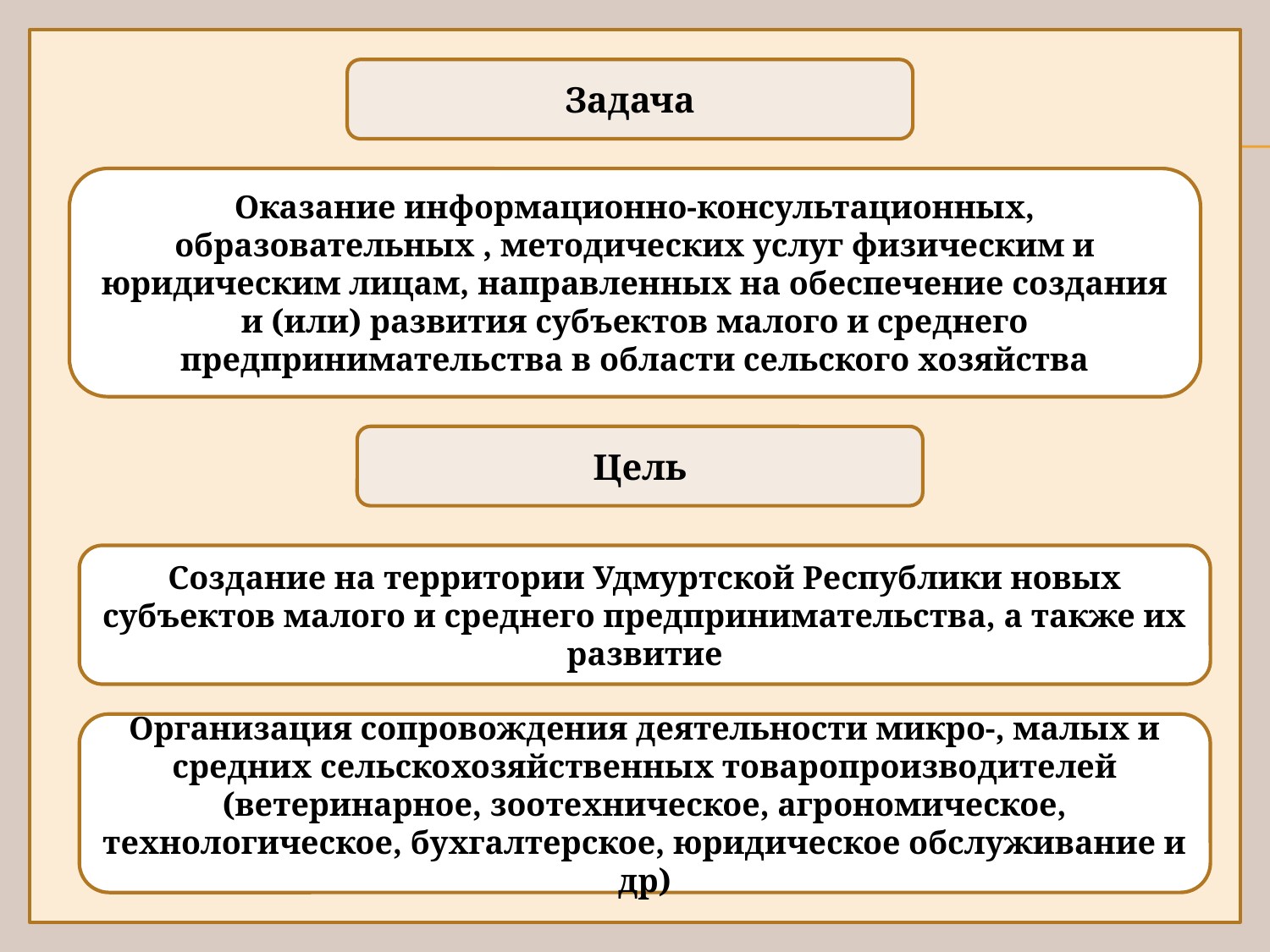

Задача
Оказание информационно-консультационных, образовательных , методических услуг физическим и юридическим лицам, направленных на обеспечение создания и (или) развития субъектов малого и среднего предпринимательства в области сельского хозяйства
Цель
Создание на территории Удмуртской Республики новых субъектов малого и среднего предпринимательства, а также их развитие
Организация сопровождения деятельности микро-, малых и средних сельскохозяйственных товаропроизводителей (ветеринарное, зоотехническое, агрономическое, технологическое, бухгалтерское, юридическое обслуживание и др)